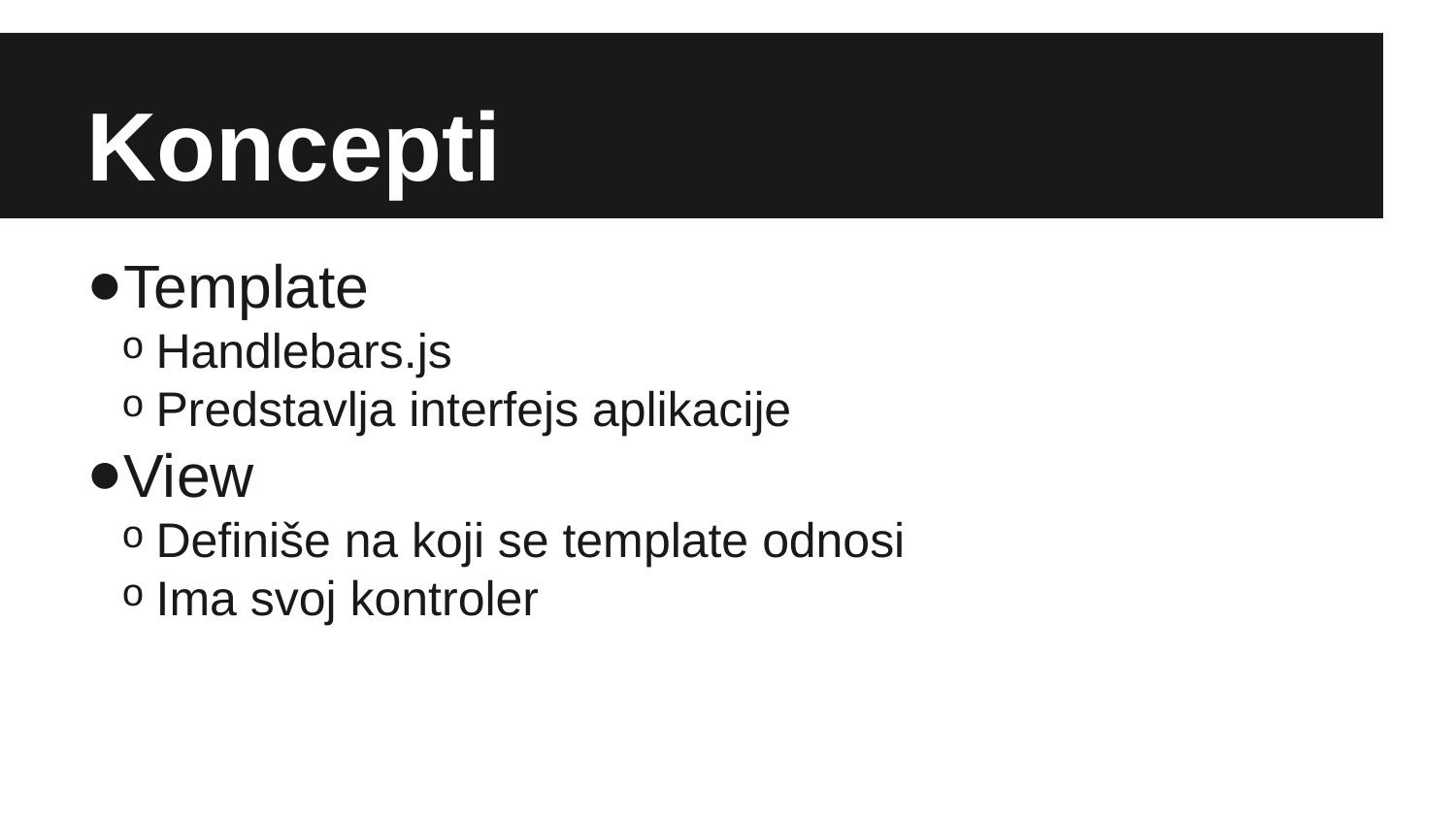

Koncepti
Template
Handlebars.js
Predstavlja interfejs aplikacije
View
Definiše na koji se template odnosi
Ima svoj kontroler